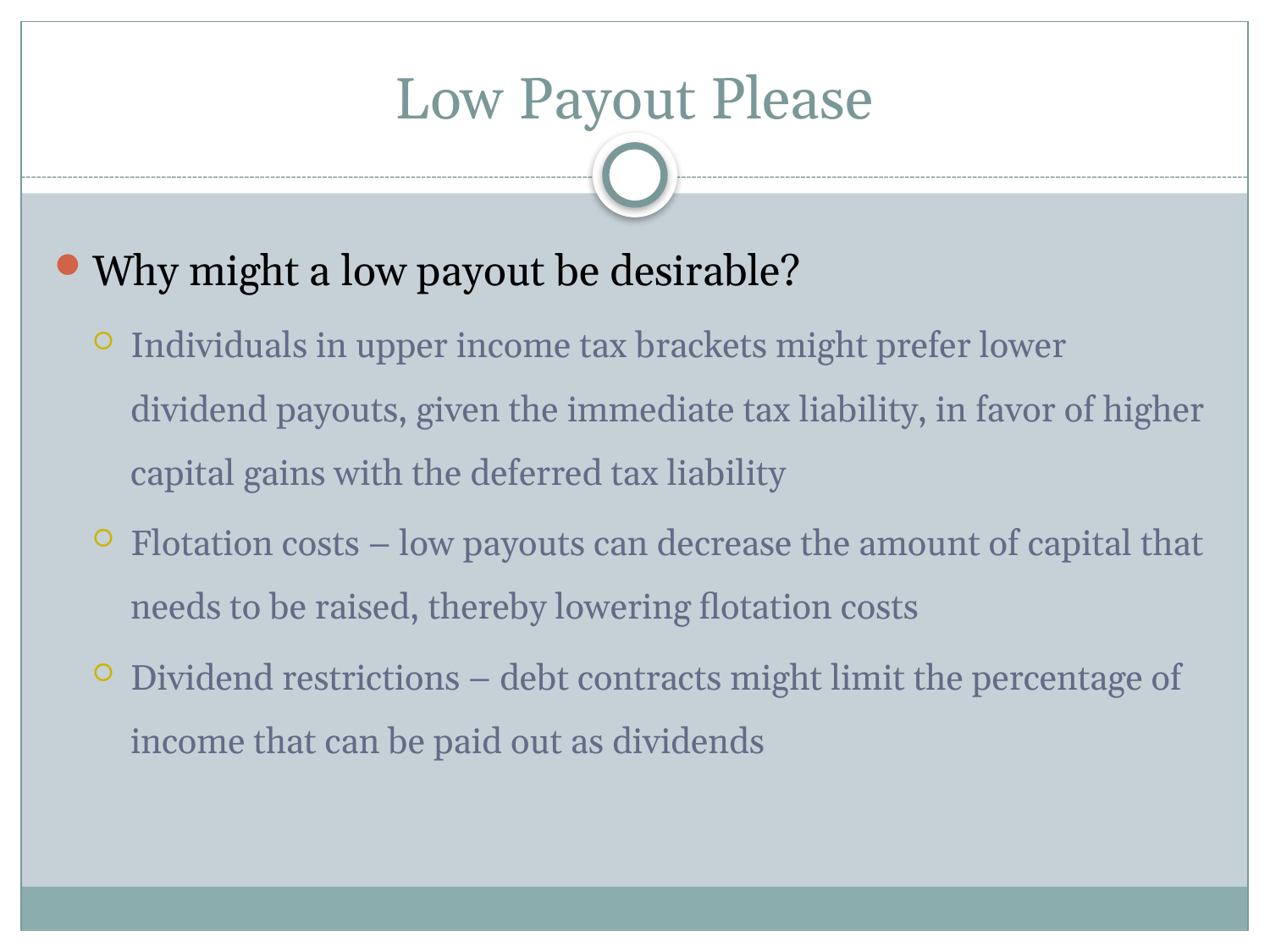

# Low Payout Please
Why might a low payout be desirable?
Individuals in upper income tax brackets might prefer lower dividend payouts, given the immediate tax liability, in favor of higher capital gains with the deferred tax liability
Flotation costs – low payouts can decrease the amount of capital that needs to be raised, thereby lowering flotation costs
Dividend restrictions – debt contracts might limit the percentage of income that can be paid out as dividends